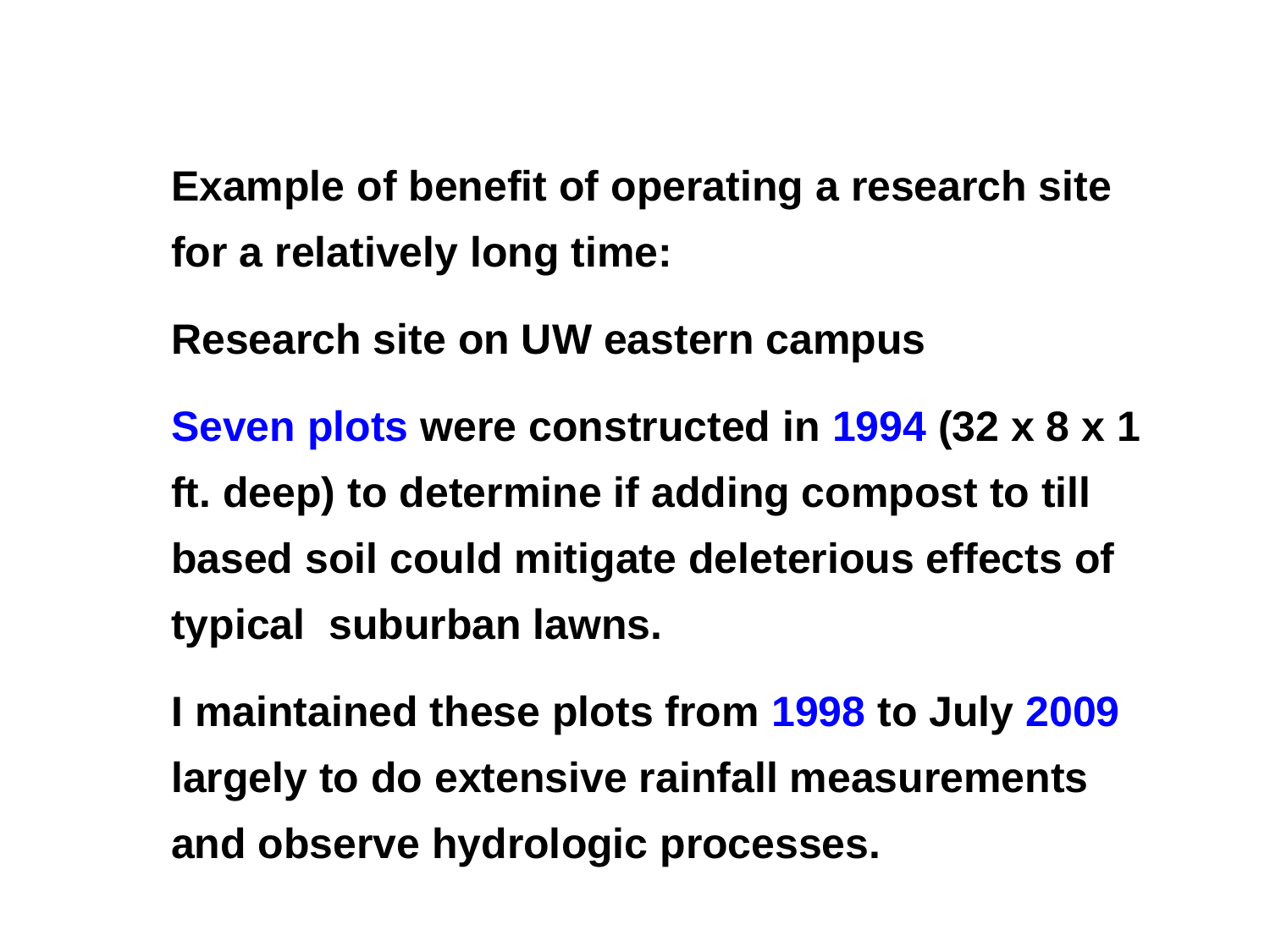

Example of benefit of operating a research site for a relatively long time:
Research site on UW eastern campus
Seven plots were constructed in 1994 (32 x 8 x 1 ft. deep) to determine if adding compost to till based soil could mitigate deleterious effects of typical  suburban lawns.
I maintained these plots from 1998 to July 2009 largely to do extensive rainfall measurements and observe hydrologic processes.